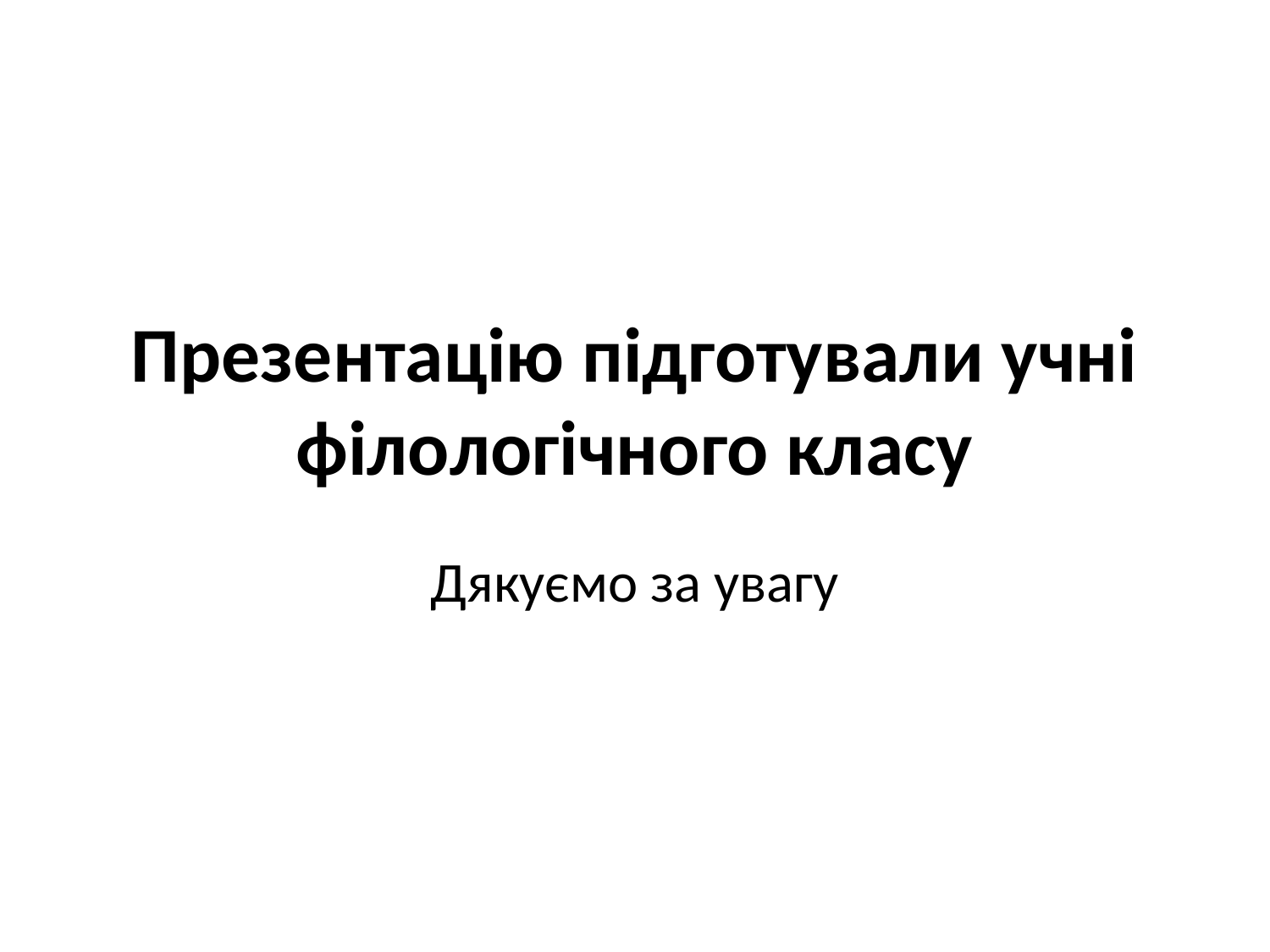

# Презентацію підготували учні філологічного класу
Дякуємо за увагу